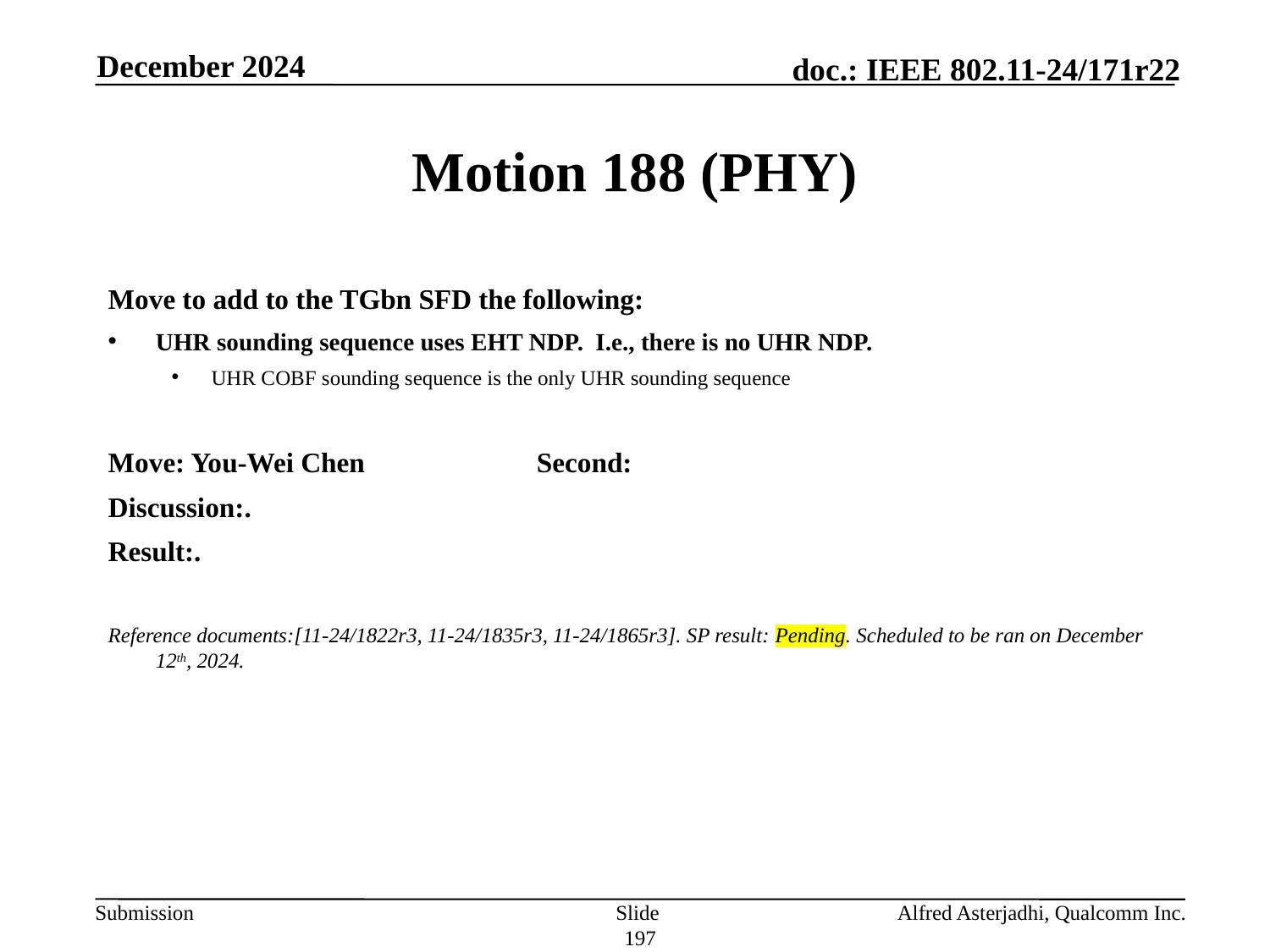

December 2024
# Motion 188 (PHY)
Move to add to the TGbn SFD the following:
UHR sounding sequence uses EHT NDP.  I.e., there is no UHR NDP.
UHR COBF sounding sequence is the only UHR sounding sequence

Move: You-Wei Chen 		Second:
Discussion:.
Result:.

Reference documents:[11-24/1822r3, 11-24/1835r3, 11-24/1865r3]. SP result: Pending. Scheduled to be ran on December 12th, 2024.

Slide 197
Alfred Asterjadhi, Qualcomm Inc.